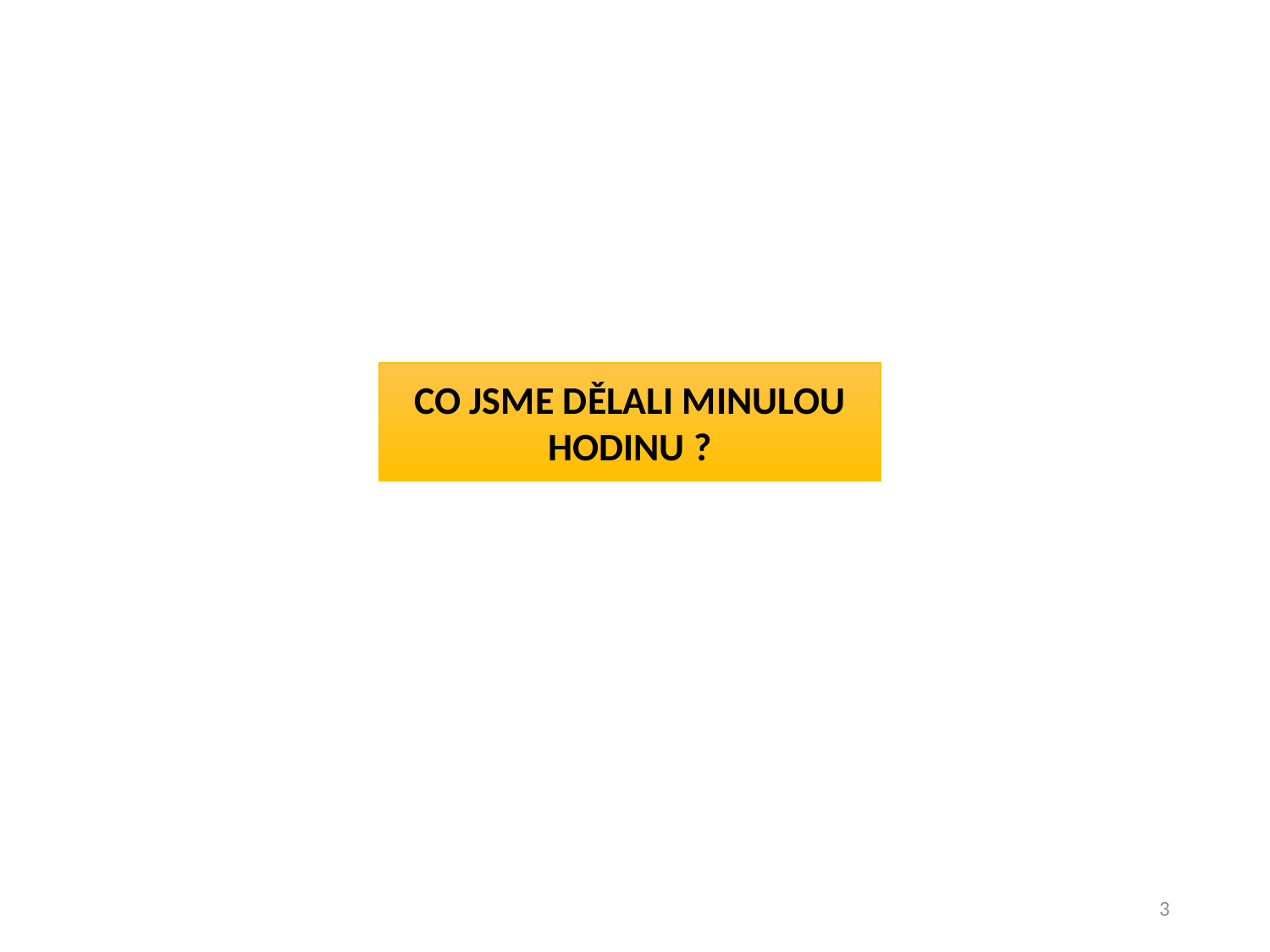

CO JSME DĚLALI MINULOU HODINU ?
3